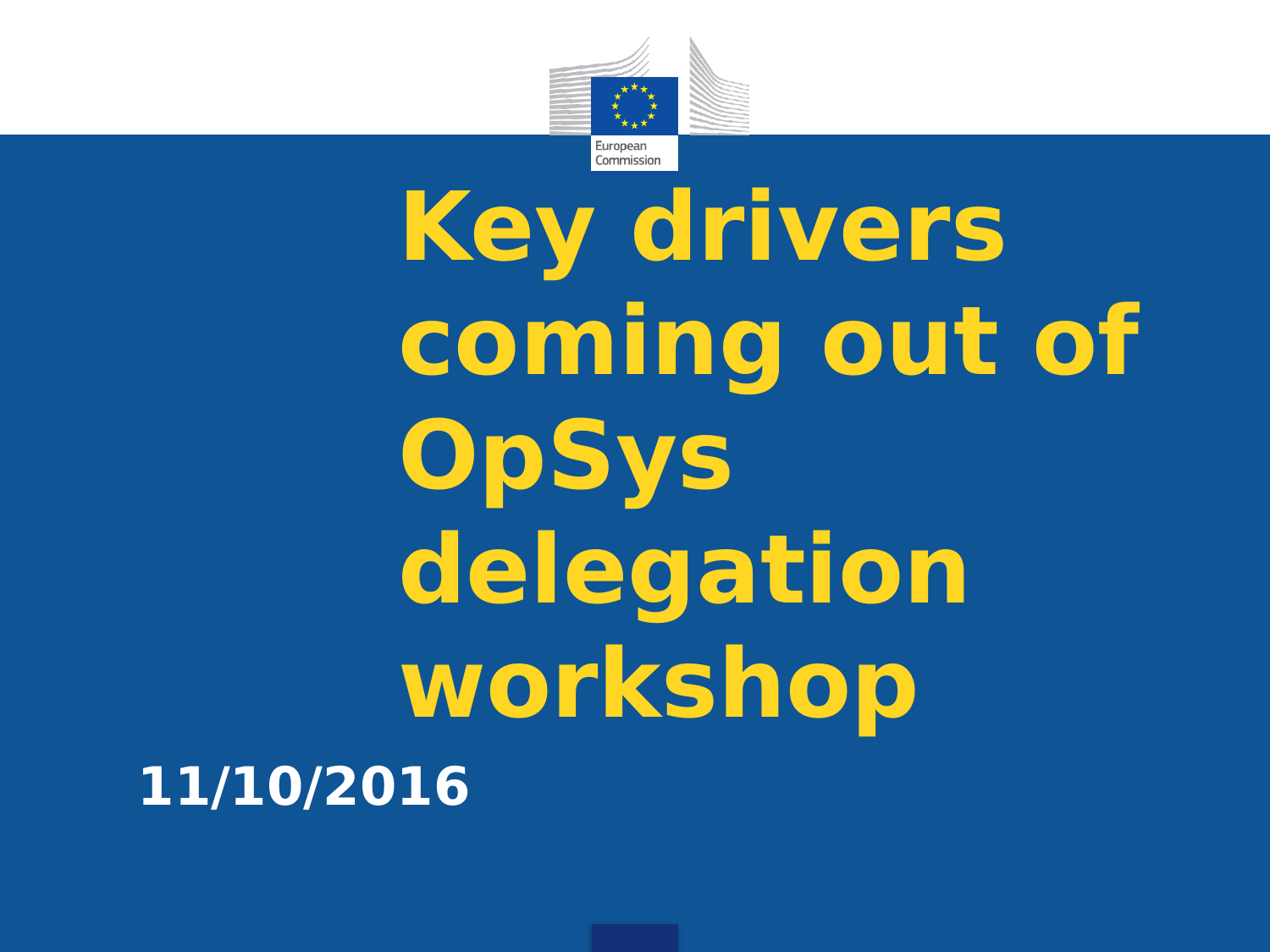

# Key drivers coming out of OpSys delegation workshop
11/10/2016